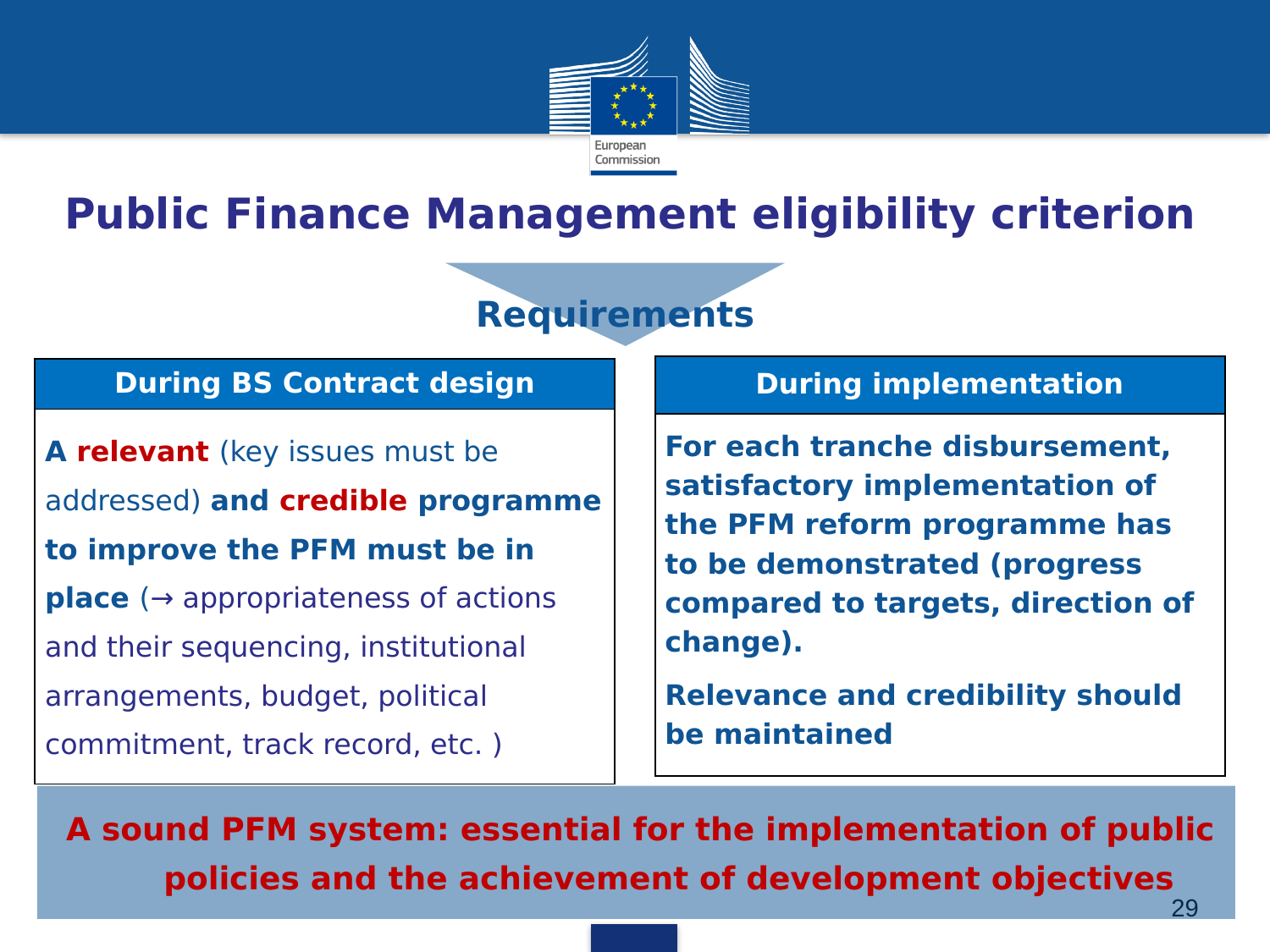

Running Head 12-Point Plain, Title Case
Public Finance Management eligibility criterion
Requirements

| During implementation |
| --- |
| For each tranche disbursement, satisfactory implementation of the PFM reform programme has to be demonstrated (progress compared to targets, direction of change). Relevance and credibility should be maintained |
| During BS Contract design |
| --- |
| A relevant (key issues must be addressed) and credible programme to improve the PFM must be in place (→ appropriateness of actions and their sequencing, institutional arrangements, budget, political commitment, track record, etc. ) |

 A sound PFM system: essential for the implementation of public policies and the achievement of development objectives

29